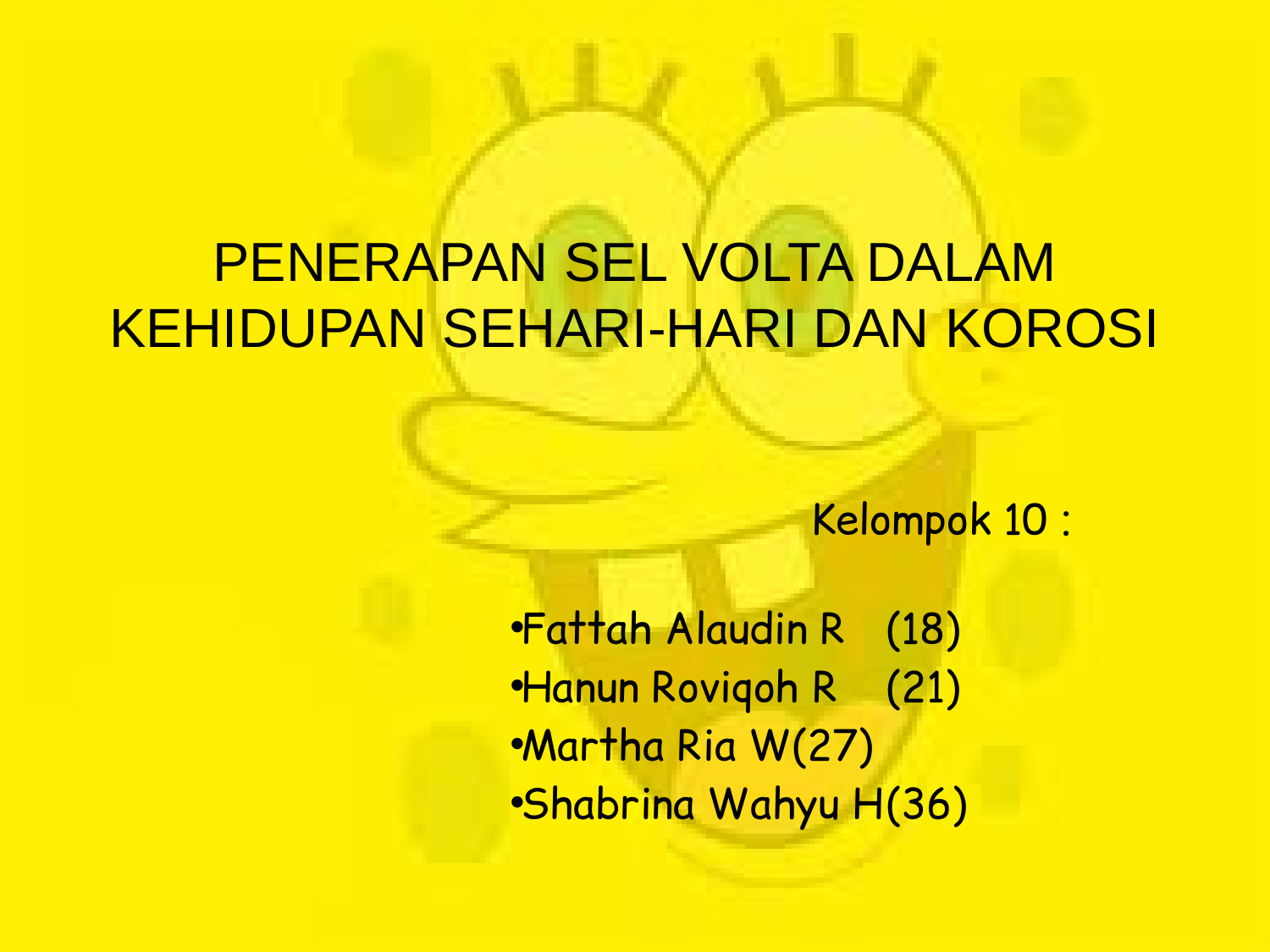

# PENERAPAN SEL VOLTA DALAM KEHIDUPAN SEHARI-HARI DAN KOROSI
Kelompok 10 :
Fattah Alaudin R	(18)
Hanun Roviqoh R		(21)
Martha Ria W		(27)
Shabrina Wahyu H	(36)